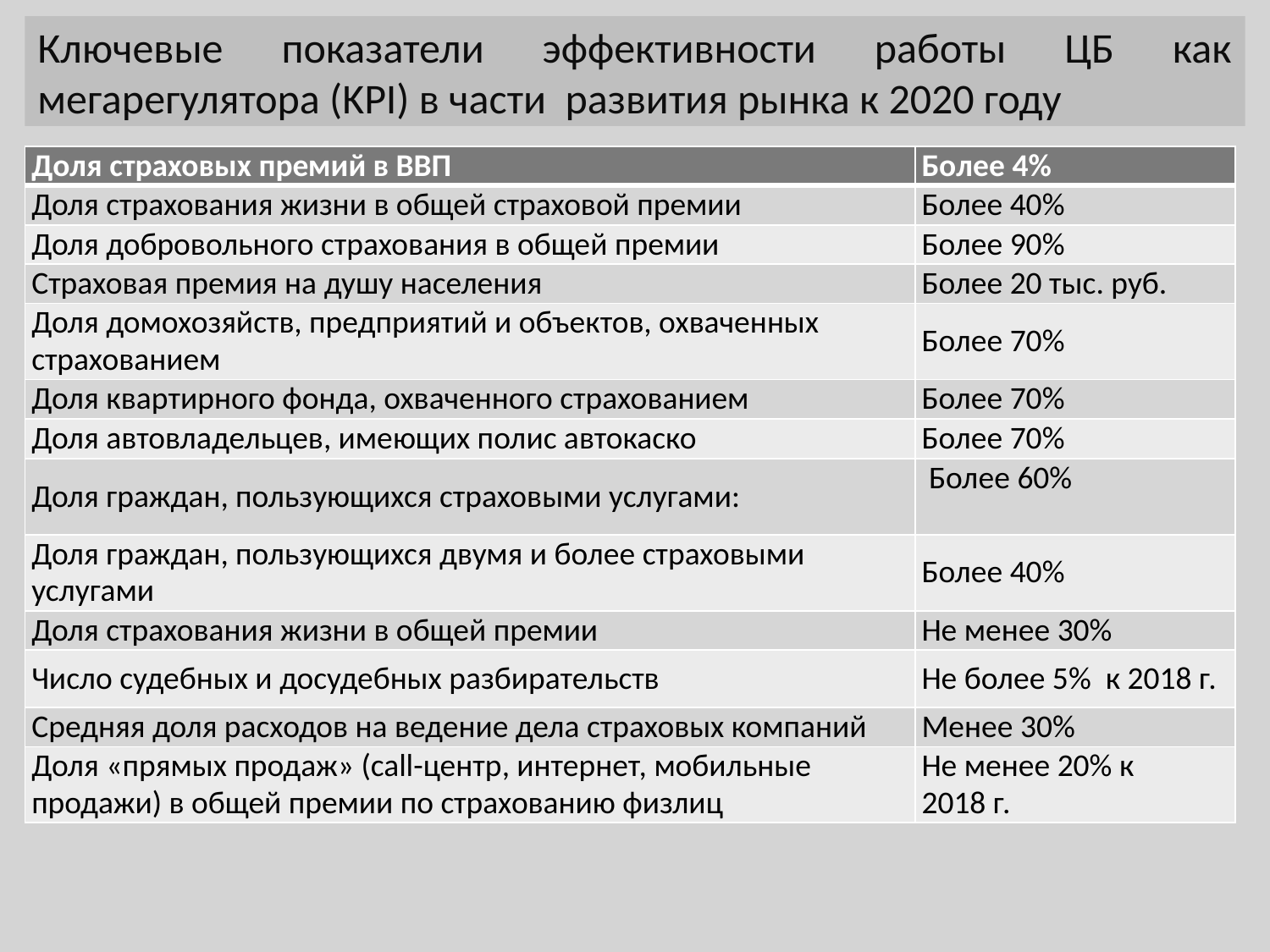

# Ключевые показатели эффективности работы ЦБ как мегарегулятора (KPI) в части  развития рынка к 2020 году
| Доля страховых премий в ВВП | Более 4% |
| --- | --- |
| Доля страхования жизни в общей страховой премии | Более 40% |
| Доля добровольного страхования в общей премии | Более 90% |
| Страховая премия на душу населения | Более 20 тыс. руб. |
| Доля домохозяйств, предприятий и объектов, охваченных страхованием | Более 70% |
| Доля квартирного фонда, охваченного страхованием | Более 70% |
| Доля автовладельцев, имеющих полис автокаско | Более 70% |
| Доля граждан, пользующихся страховыми услугами: | Более 60% |
| Доля граждан, пользующихся двумя и более страховыми услугами | Более 40% |
| Доля страхования жизни в общей премии | Не менее 30% |
| Число судебных и досудебных разбирательств | Не более 5% к 2018 г. |
| Средняя доля расходов на ведение дела страховых компаний | Менее 30% |
| Доля «прямых продаж» (call-центр, интернет, мобильные продажи) в общей премии по страхованию физлиц | Не менее 20% к 2018 г. |